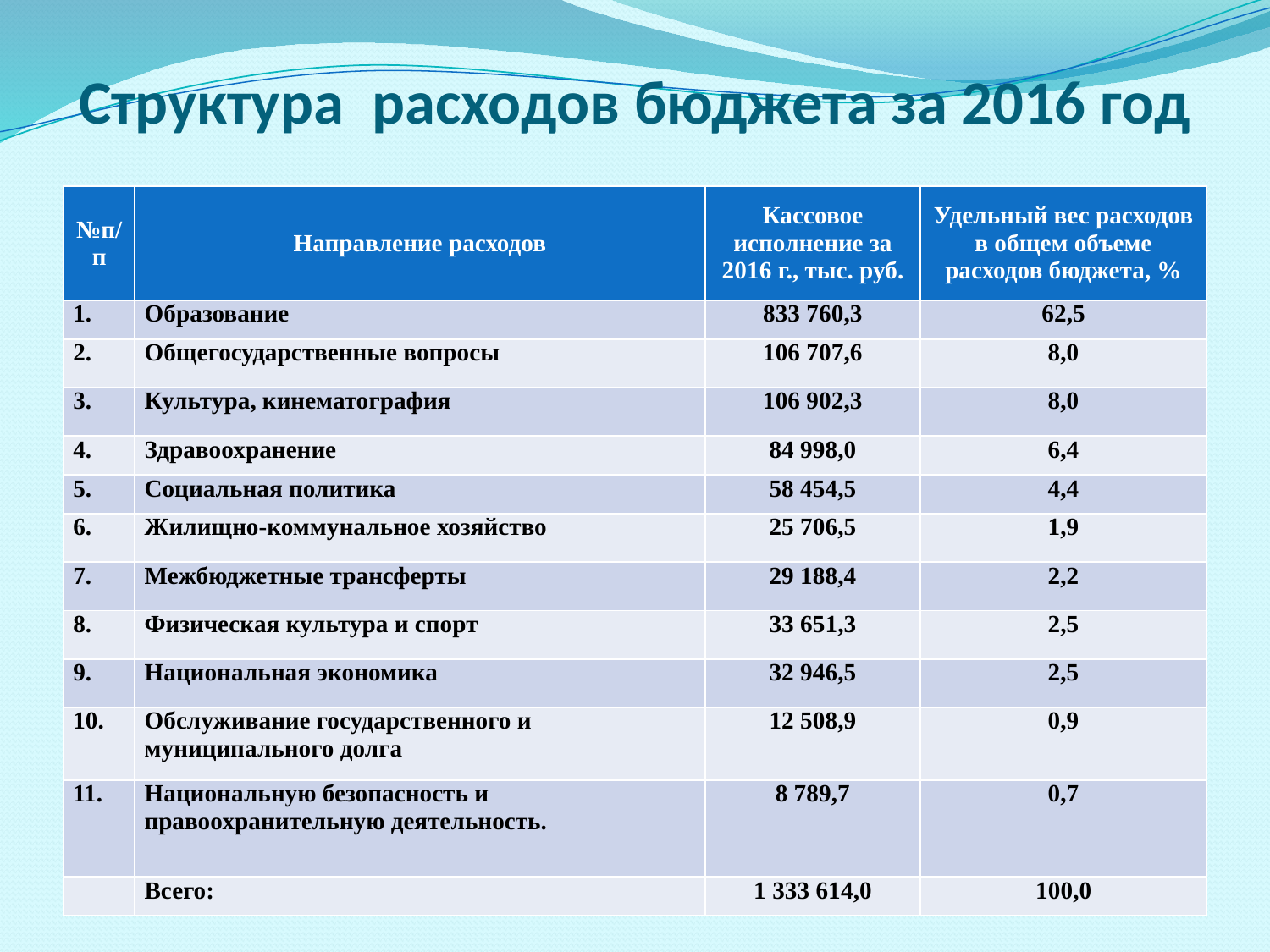

# Структура  расходов бюджета за 2016 год
| №п/п | Направление расходов | Кассовое исполнение за 2016 г., тыс. руб. | Удельный вес расходов в общем объеме расходов бюджета, % |
| --- | --- | --- | --- |
| 1. | Образование | 833 760,3 | 62,5 |
| 2. | Общегосударственные вопросы | 106 707,6 | 8,0 |
| 3. | Культура, кинематография | 106 902,3 | 8,0 |
| 4. | Здравоохранение | 84 998,0 | 6,4 |
| 5. | Социальная политика | 58 454,5 | 4,4 |
| 6. | Жилищно-коммунальное хозяйство | 25 706,5 | 1,9 |
| 7. | Межбюджетные трансферты | 29 188,4 | 2,2 |
| 8. | Физическая культура и спорт | 33 651,3 | 2,5 |
| 9. | Национальная экономика | 32 946,5 | 2,5 |
| 10. | Обслуживание государственного и муниципального долга | 12 508,9 | 0,9 |
| 11. | Национальную безопасность и правоохранительную деятельность. | 8 789,7 | 0,7 |
|  | Всего: | 1 333 614,0 | 100,0 |